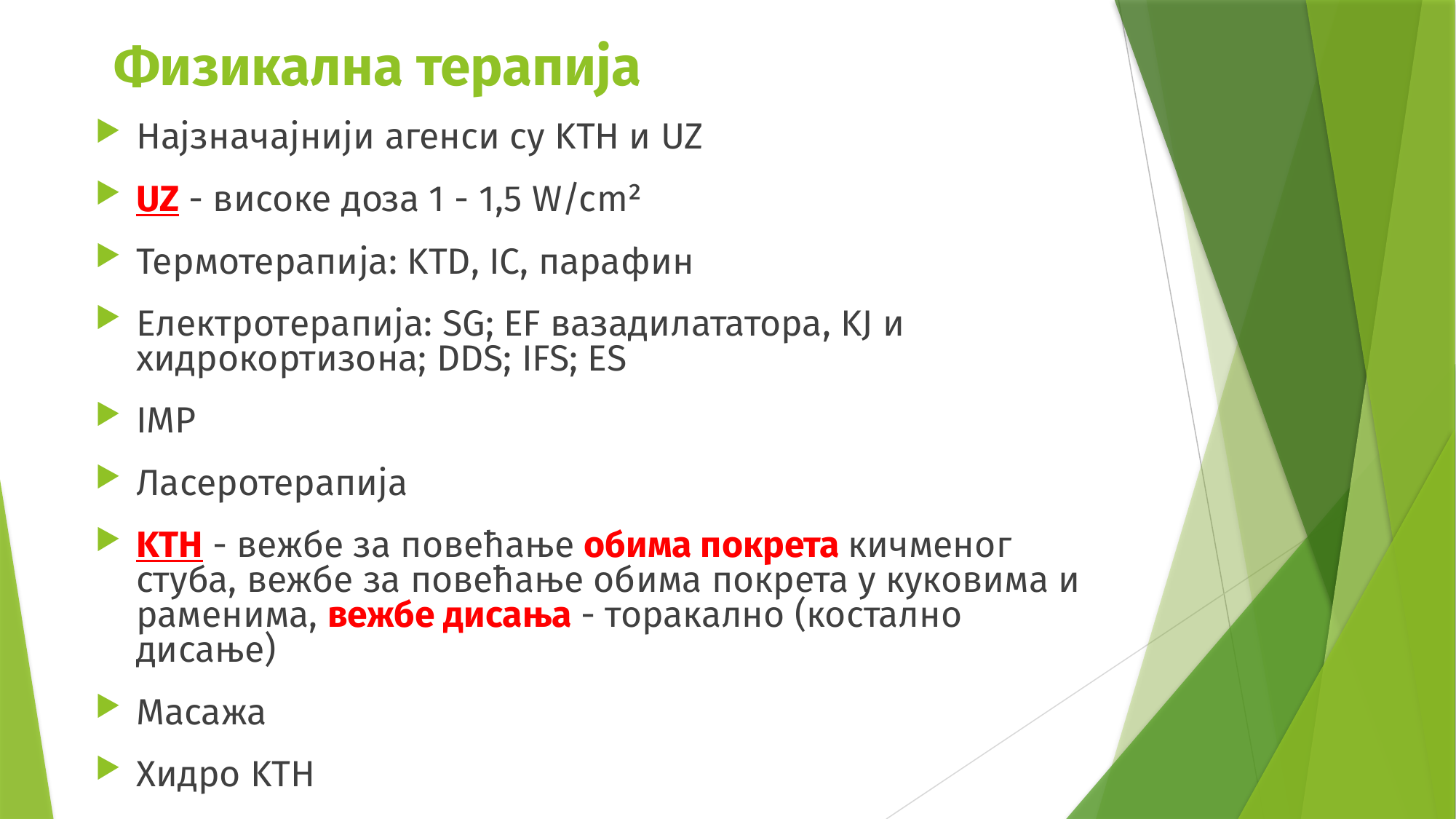

# Физикална терапија
Најзначајнији агенси су KTH и UZ
UZ - високе доза 1 - 1,5 W/cm²
Термотерапија: KTD, IC, парафин
Електротeрапијa: SG; EF вазадилататора, KJ и хидрокортизона; DDS; IFS; ES
IMP
Ласеротерапија
KTH - вежбе за повећање обима покрета кичменог стуба, вежбе за повећање обима покрета у куковима и раменима, вежбе дисања - торакално (костално дисање)
Масажа
Хидро KTH